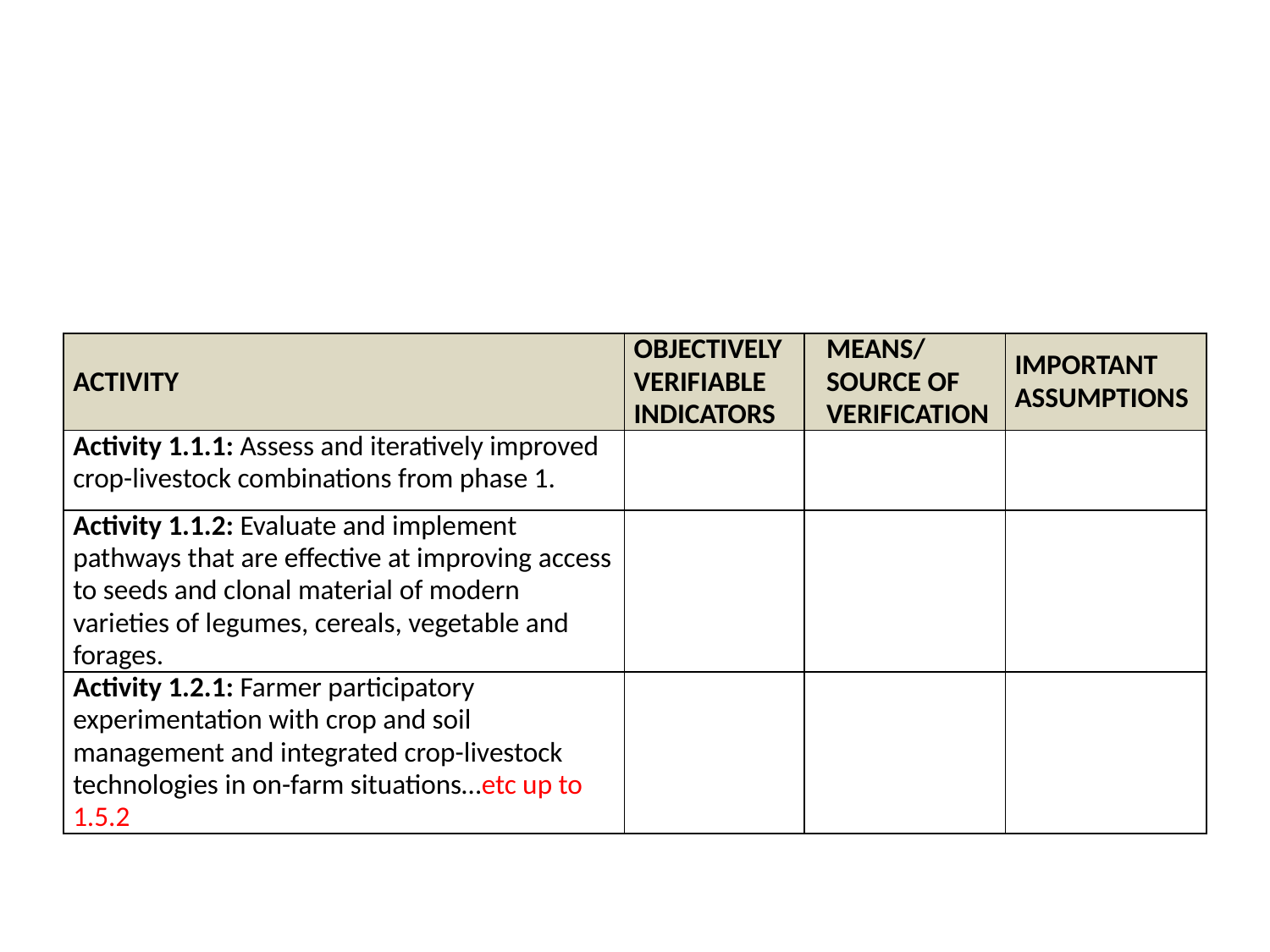

| ACTIVITY | OBJECTIVELY VERIFIABLE INDICATORS | MEANS/ SOURCE OF VERIFICATION | IMPORTANT ASSUMPTIONS |
| --- | --- | --- | --- |
| Activity 1.1.1: Assess and iteratively improved crop-livestock combinations from phase 1. |  |  |  |
| Activity 1.1.2: Evaluate and implement pathways that are effective at improving access to seeds and clonal material of modern varieties of legumes, cereals, vegetable and forages. |  |  |  |
| Activity 1.2.1: Farmer participatory experimentation with crop and soil management and integrated crop-livestock technologies in on-farm situations…etc up to 1.5.2 |  |  |  |